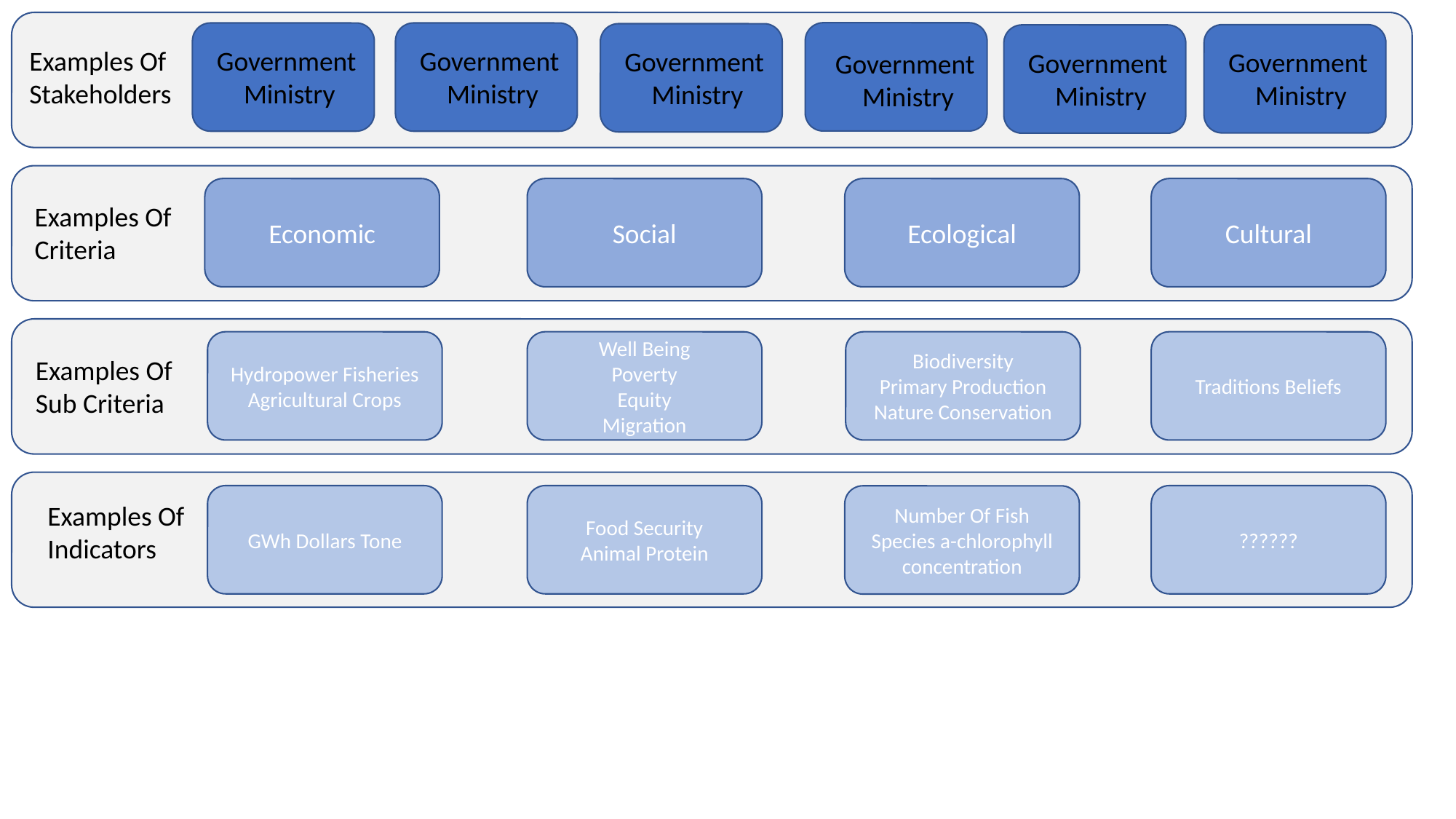

Examples Of Stakeholders
Government
Ministry
Government
Ministry
Government
Ministry
Government
Ministry
Government
Ministry
Government
Ministry

Social
Ecological
Cultural
Economic
Examples Of Criteria

Well Being
Poverty
Equity
Migration
Biodiversity
Primary Production
Nature Conservation
Traditions Beliefs
Hydropower Fisheries Agricultural Crops
Examples Of Sub Criteria

GWh Dollars Tone
Food Security
Animal Protein
??????
Number Of Fish Species a-chlorophyll
concentration
Examples Of Indicators